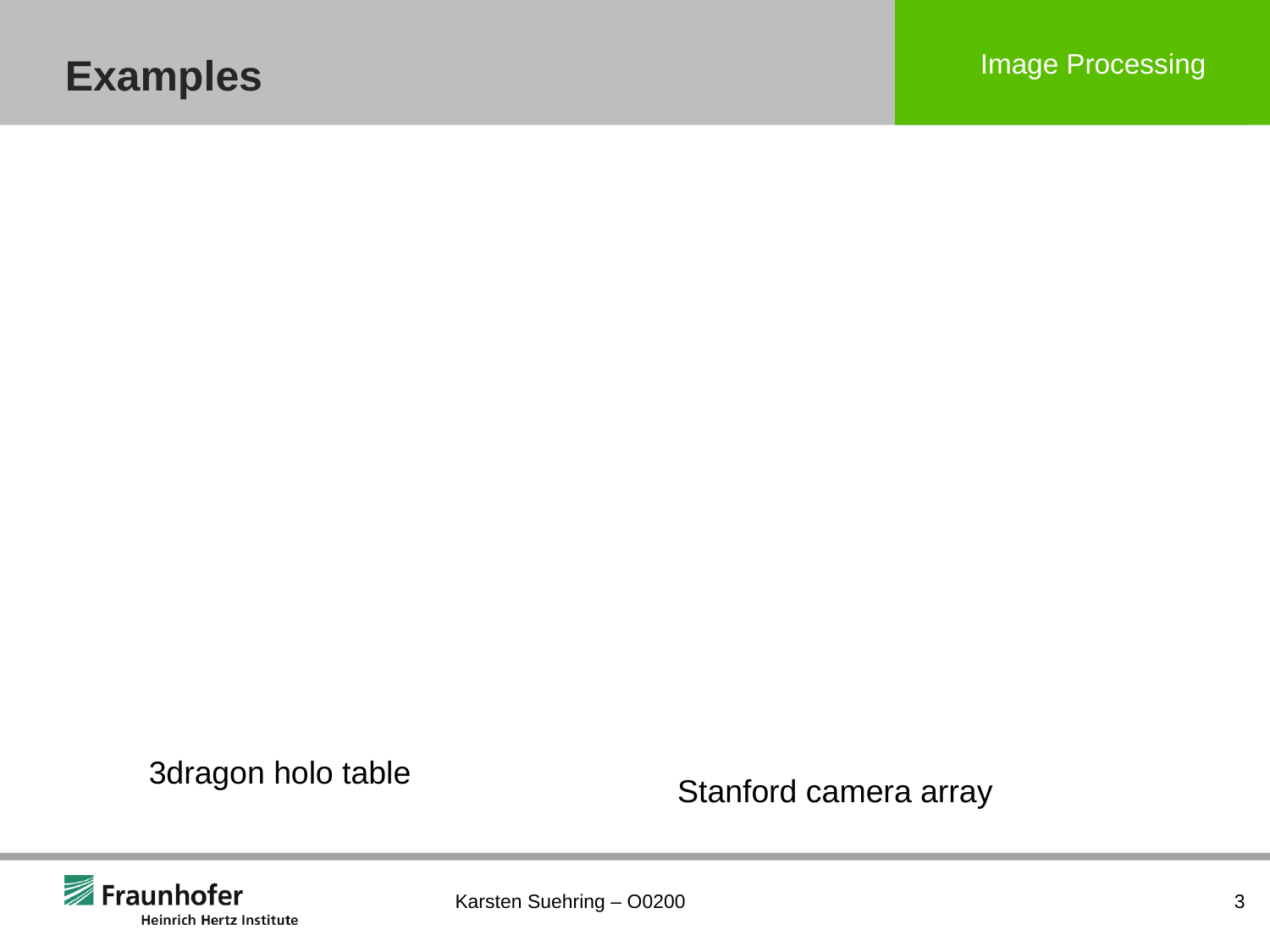

# Examples

3dragon holo table
Stanford camera array
Karsten Suehring – O0200
3